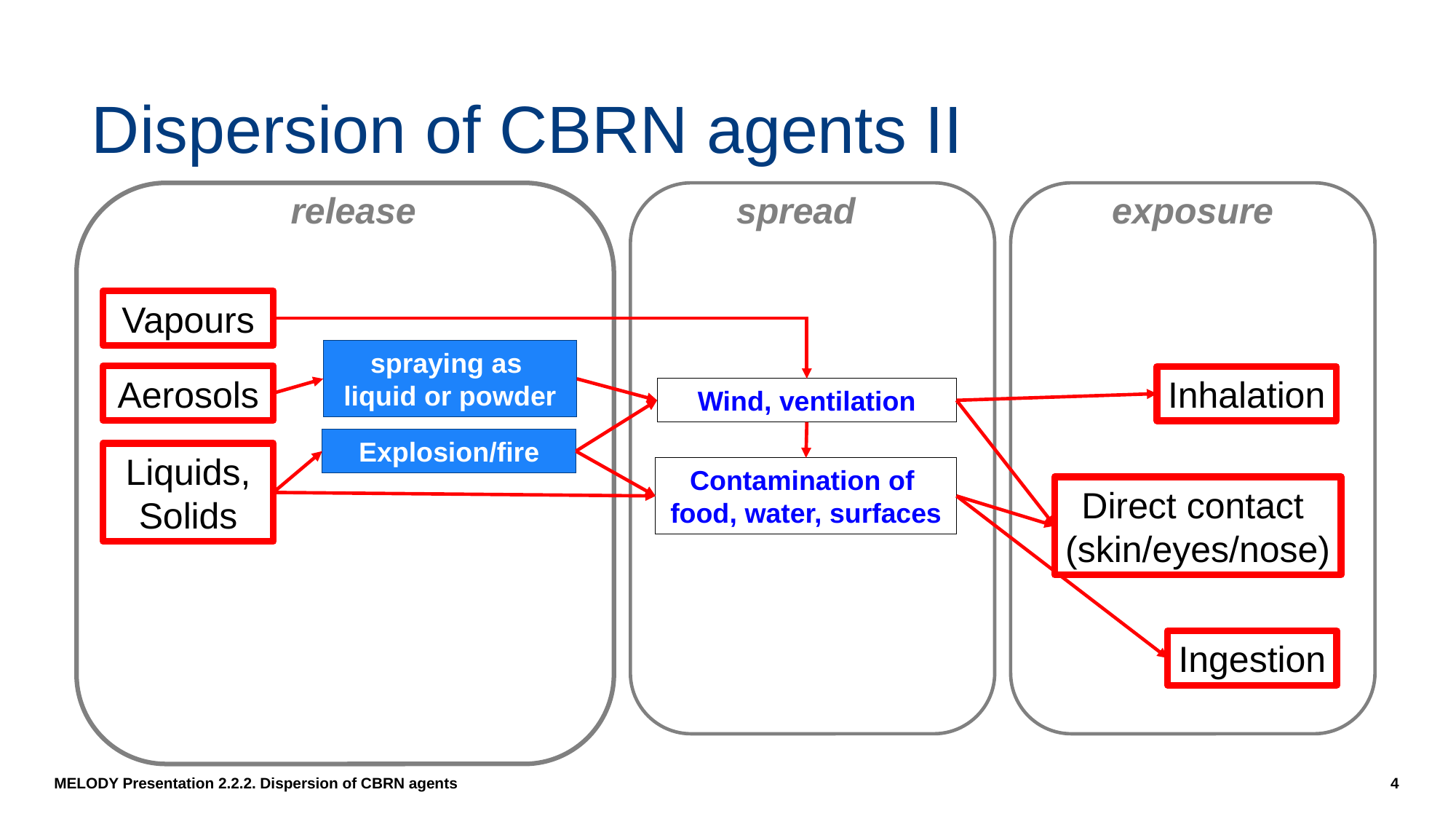

# Dispersion of CBRN agents II
spread
release
exposure

Vapours
spraying as
liquid or powder
Aerosols
Inhalation
Wind, ventilation
Explosion/fire
Liquids,
Solids
Contamination of
food, water, surfaces
Direct contact
(skin/eyes/nose)
Ingestion
MELODY Presentation 2.2.2. Dispersion of CBRN agents
                                                                     4